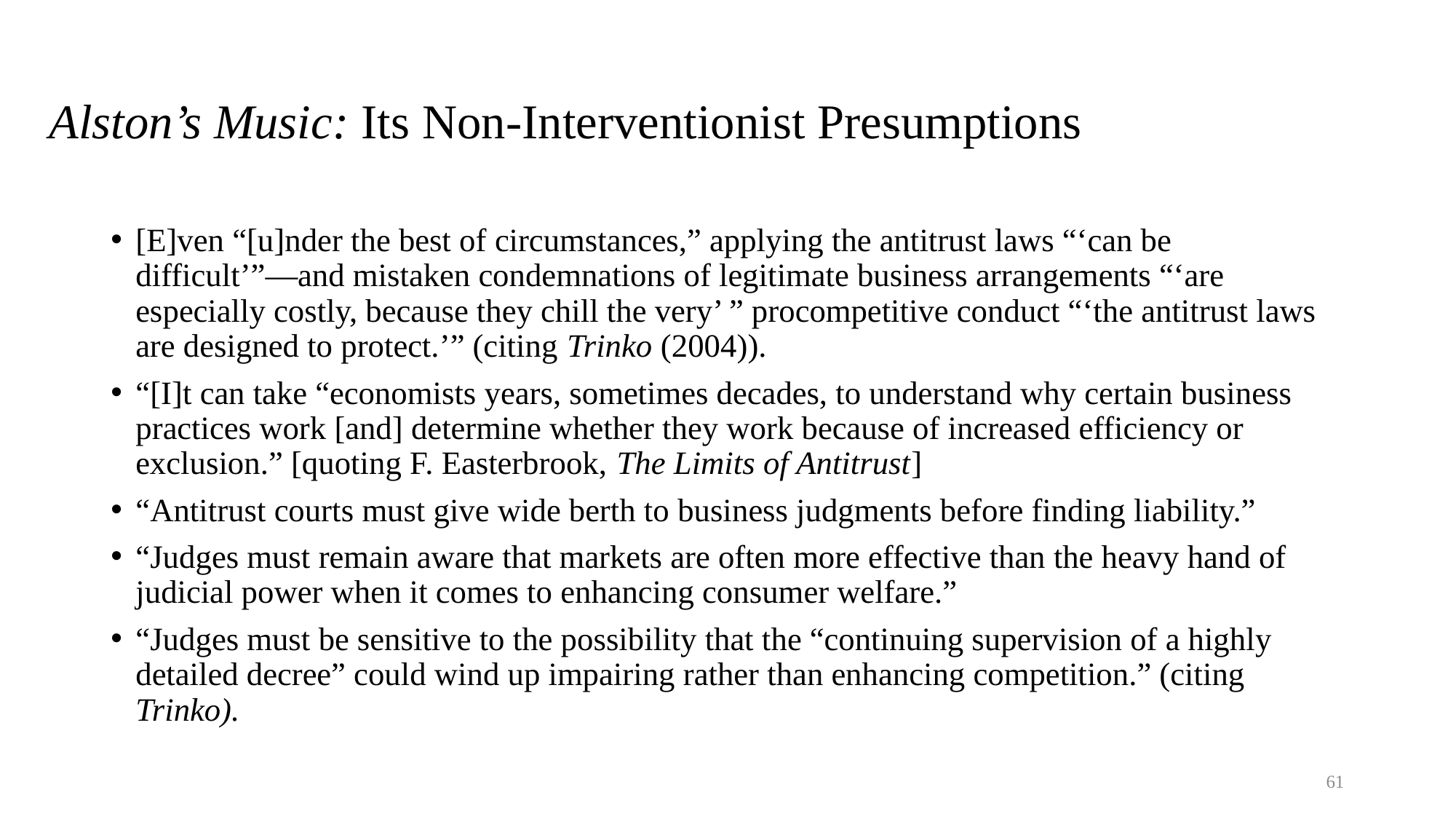

# Alston’s Music: Its Non-Interventionist Presumptions
[E]ven “[u]nder the best of circumstances,” applying the antitrust laws “‘can be difficult’”—and mistaken condemnations of legitimate business arrangements “‘are especially costly, because they chill the very’ ” procompetitive conduct “‘the antitrust laws are designed to protect.’” (citing Trinko (2004)).
“[I]t can take “economists years, sometimes decades, to understand why certain business practices work [and] determine whether they work because of increased efficiency or exclusion.” [quoting F. Easterbrook, The Limits of Antitrust]
“Antitrust courts must give wide berth to business judgments before finding liability.”
“Judges must remain aware that markets are often more effective than the heavy hand of judicial power when it comes to enhancing consumer welfare.”
“Judges must be sensitive to the possibility that the “continuing supervision of a highly detailed decree” could wind up impairing rather than enhancing competition.” (citing Trinko).

61